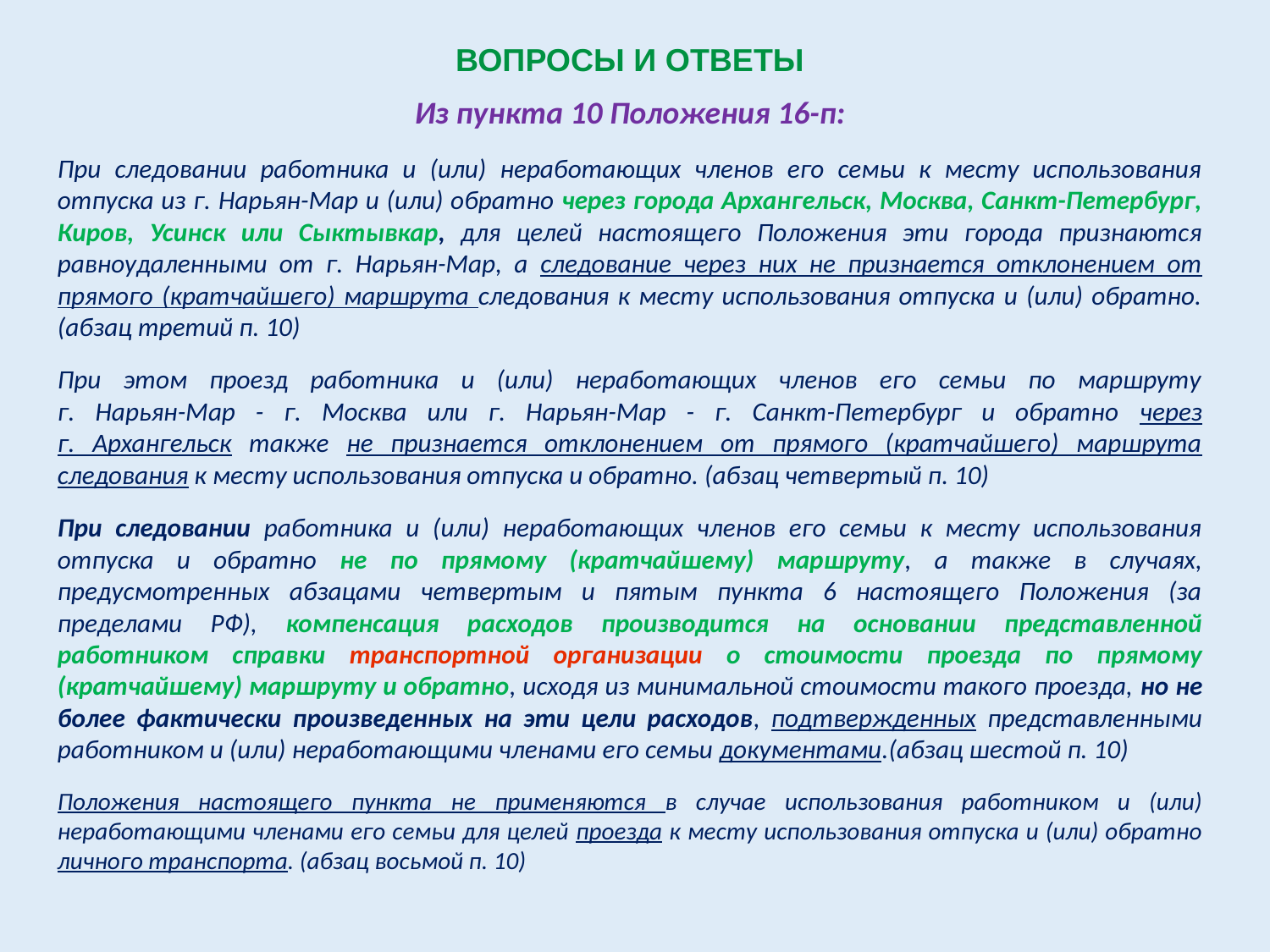

Вопросы и Ответы
Из пункта 10 Положения 16-п:
При следовании работника и (или) неработающих членов его семьи к месту использования отпуска из г. Нарьян-Мар и (или) обратно через города Архангельск, Москва, Санкт-Петербург, Киров, Усинск или Сыктывкар, для целей настоящего Положения эти города признаются равноудаленными от г. Нарьян-Мар, а следование через них не признается отклонением от прямого (кратчайшего) маршрута следования к месту использования отпуска и (или) обратно. (абзац третий п. 10)
При этом проезд работника и (или) неработающих членов его семьи по маршруту
г. Нарьян-Мар - г. Москва или г. Нарьян-Мар - г. Санкт-Петербург и обратно через
г. Архангельск также не признается отклонением от прямого (кратчайшего) маршрута следования к месту использования отпуска и обратно. (абзац четвертый п. 10)
При следовании работника и (или) неработающих членов его семьи к месту использования отпуска и обратно не по прямому (кратчайшему) маршруту, а также в случаях, предусмотренных абзацами четвертым и пятым пункта 6 настоящего Положения (за пределами РФ), компенсация расходов производится на основании представленной работником справки транспортной организации о стоимости проезда по прямому (кратчайшему) маршруту и обратно, исходя из минимальной стоимости такого проезда, но не более фактически произведенных на эти цели расходов, подтвержденных представленными работником и (или) неработающими членами его семьи документами.(абзац шестой п. 10)
Положения настоящего пункта не применяются в случае использования работником и (или) неработающими членами его семьи для целей проезда к месту использования отпуска и (или) обратно личного транспорта. (абзац восьмой п. 10)